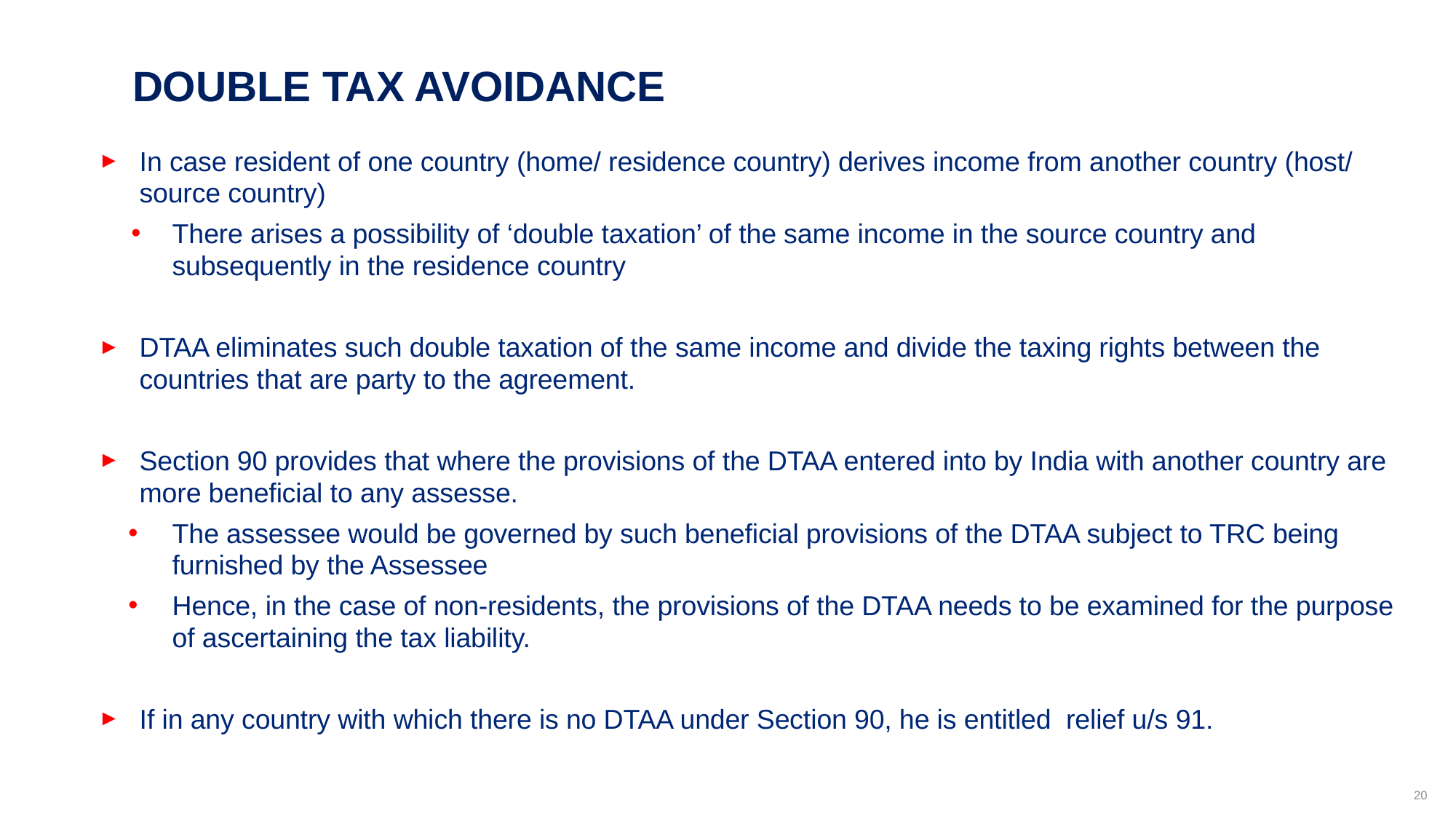

# DOUBLE TAX AVOIDANCE
In case resident of one country (home/ residence country) derives income from another country (host/ source country)
There arises a possibility of ‘double taxation’ of the same income in the source country and subsequently in the residence country

DTAA eliminates such double taxation of the same income and divide the taxing rights between the countries that are party to the agreement.

Section 90 provides that where the provisions of the DTAA entered into by India with another country are more beneficial to any assesse.
The assessee would be governed by such beneficial provisions of the DTAA subject to TRC being furnished by the Assessee
Hence, in the case of non-residents, the provisions of the DTAA needs to be examined for the purpose of ascertaining the tax liability.

If in any country with which there is no DTAA under Section 90, he is entitled  relief u/s 91.
20